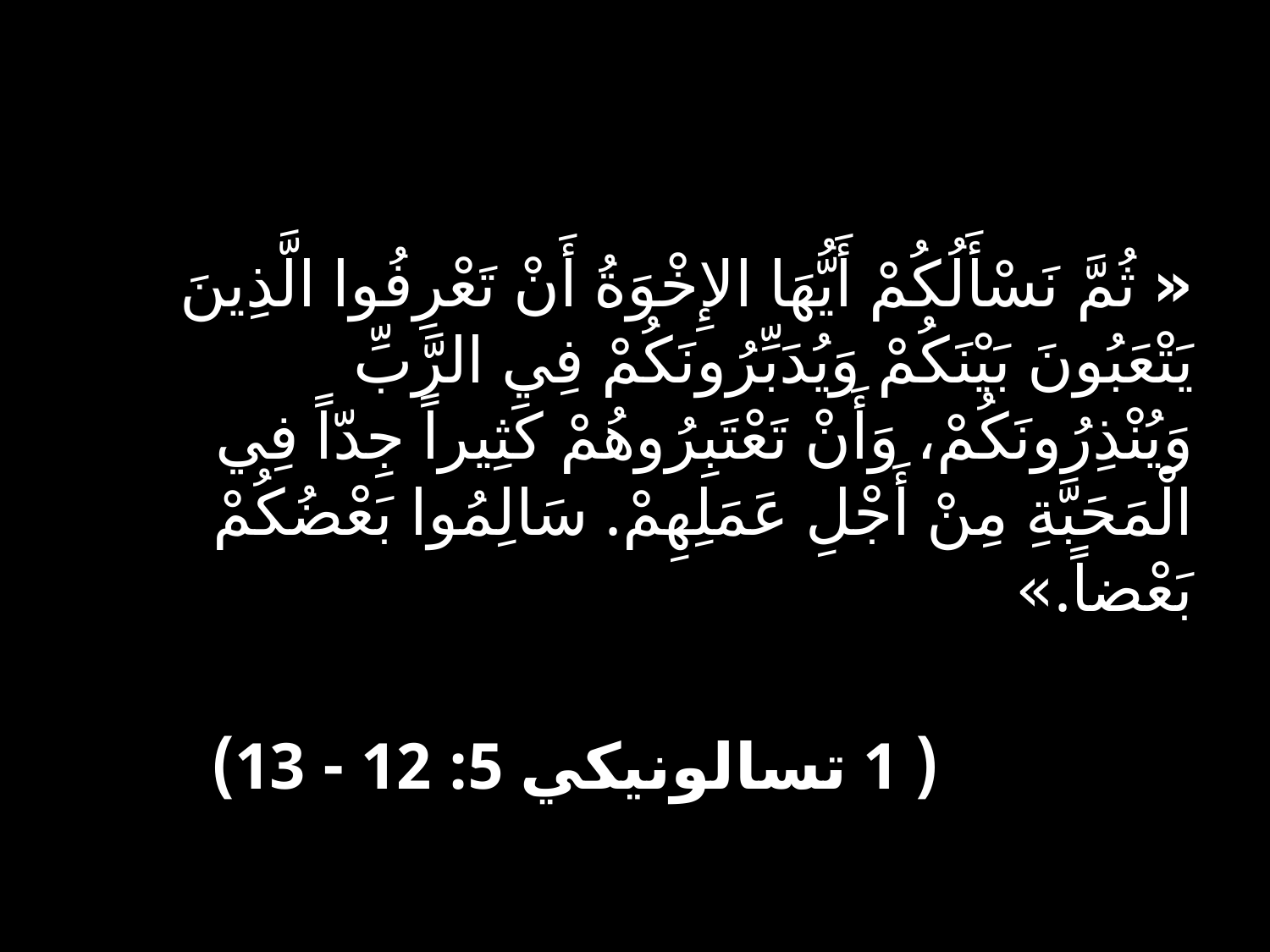

« ثُمَّ نَسْأَلُكُمْ أَيُّهَا الإِخْوَةُ أَنْ تَعْرِفُوا الَّذِينَ يَتْعَبُونَ بَيْنَكُمْ وَيُدَبِّرُونَكُمْ فِي الرَّبِّ وَيُنْذِرُونَكُمْ، وَأَنْ تَعْتَبِرُوهُمْ كَثِيراً جِدّاً فِي الْمَحَبَّةِ مِنْ أَجْلِ عَمَلِهِمْ. سَالِمُوا بَعْضُكُمْ بَعْضاً.»

			( 1 تسالونيكي 5: 12 - 13)